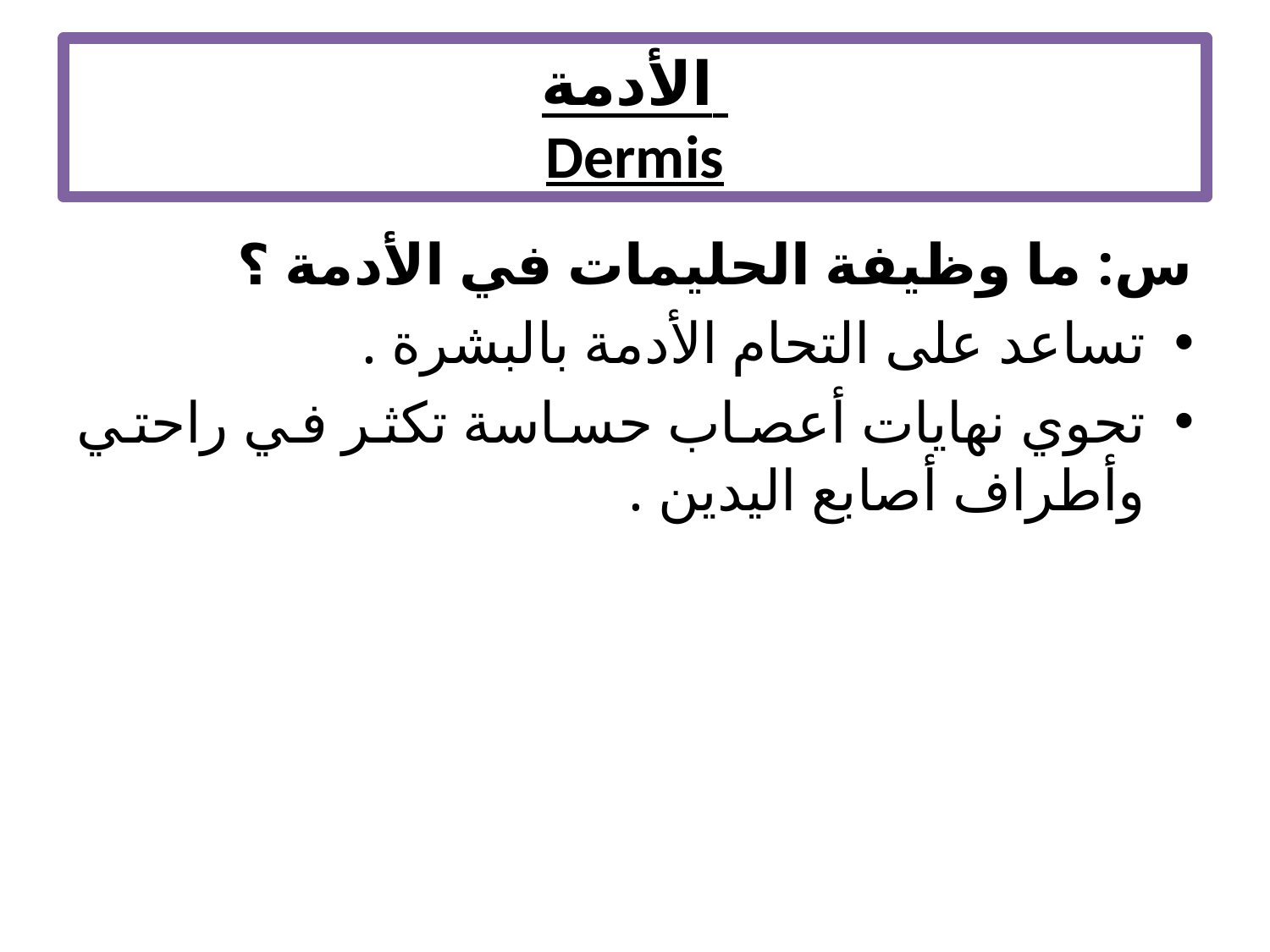

# الأدمة Dermis
س: ما وظيفة الحليمات في الأدمة ؟
تساعد على التحام الأدمة بالبشرة .
تحوي نهايات أعصاب حساسة تكثر في راحتي وأطراف أصابع اليدين .